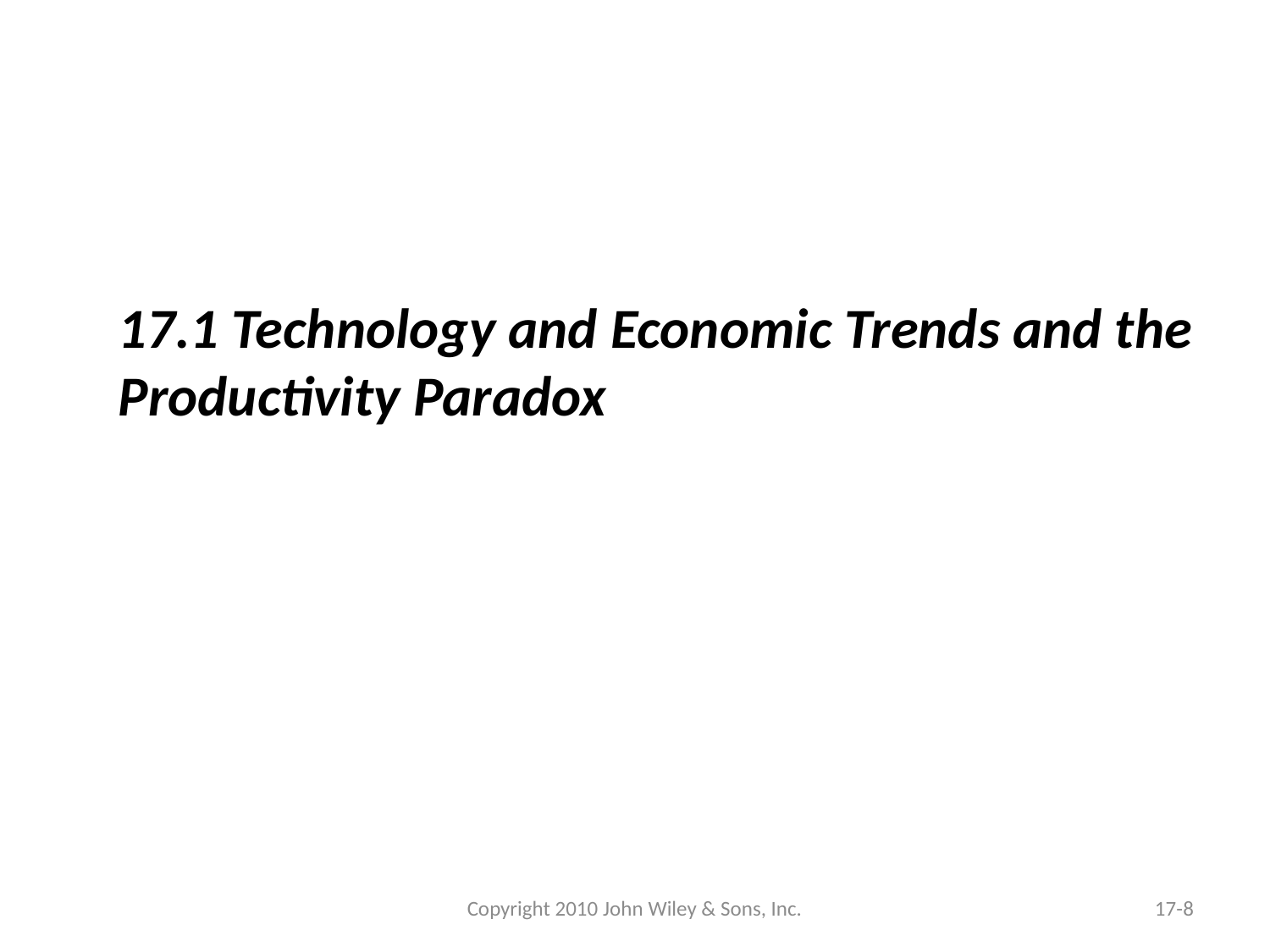

17.1 Technology and Economic Trends and the Productivity Paradox
Copyright 2010 John Wiley & Sons, Inc.
17-8